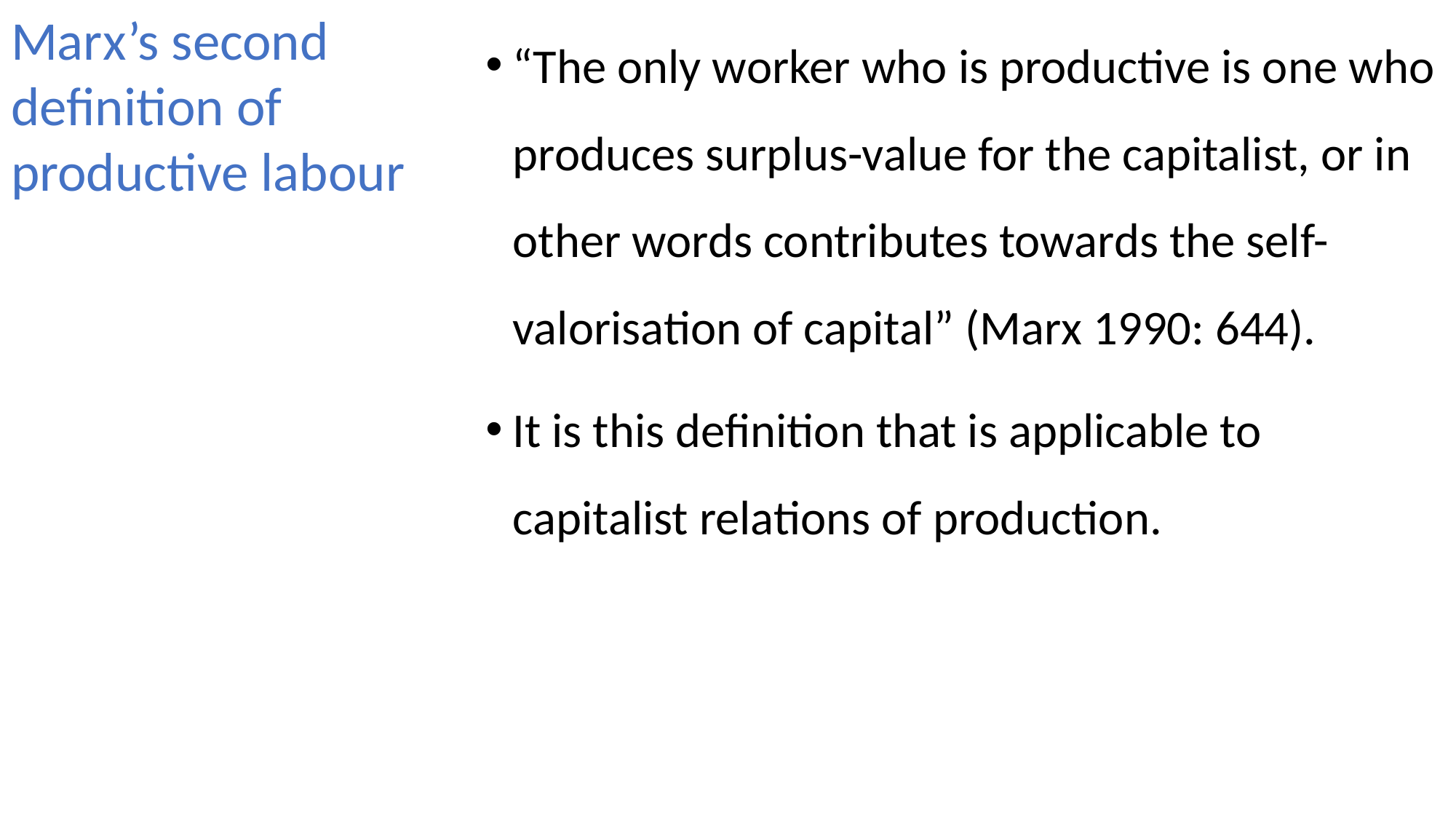

# Marx’s second definition of productive labour
“The only worker who is productive is one who produces surplus-value for the capitalist, or in other words contributes towards the self-valorisation of capital” (Marx 1990: 644).
It is this definition that is applicable to capitalist relations of production.